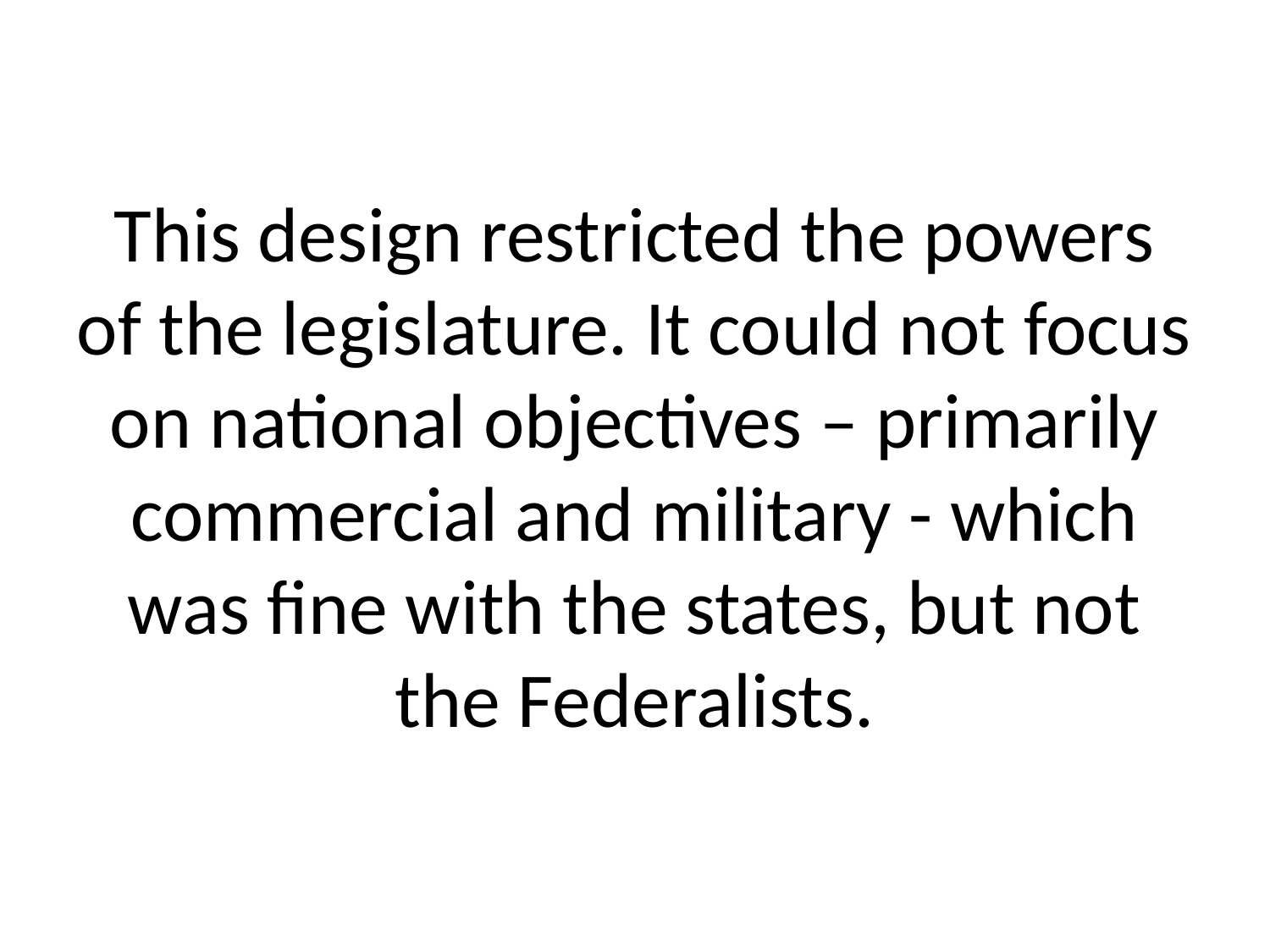

# This design restricted the powers of the legislature. It could not focus on national objectives – primarily commercial and military - which was fine with the states, but not the Federalists.